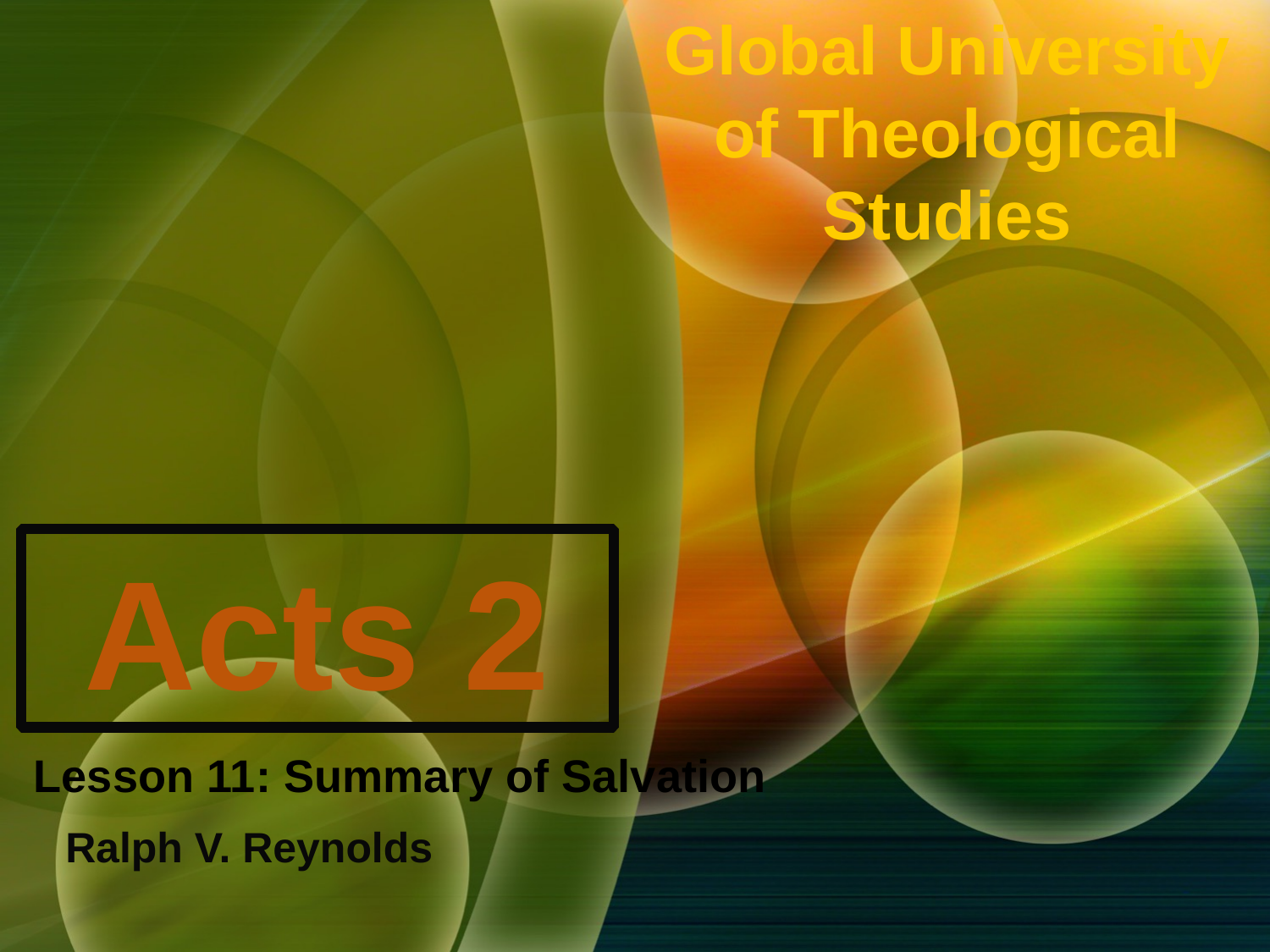

Global University of Theological Studies
Acts 2
Lesson 11: Summary of Salvation
Ralph V. Reynolds